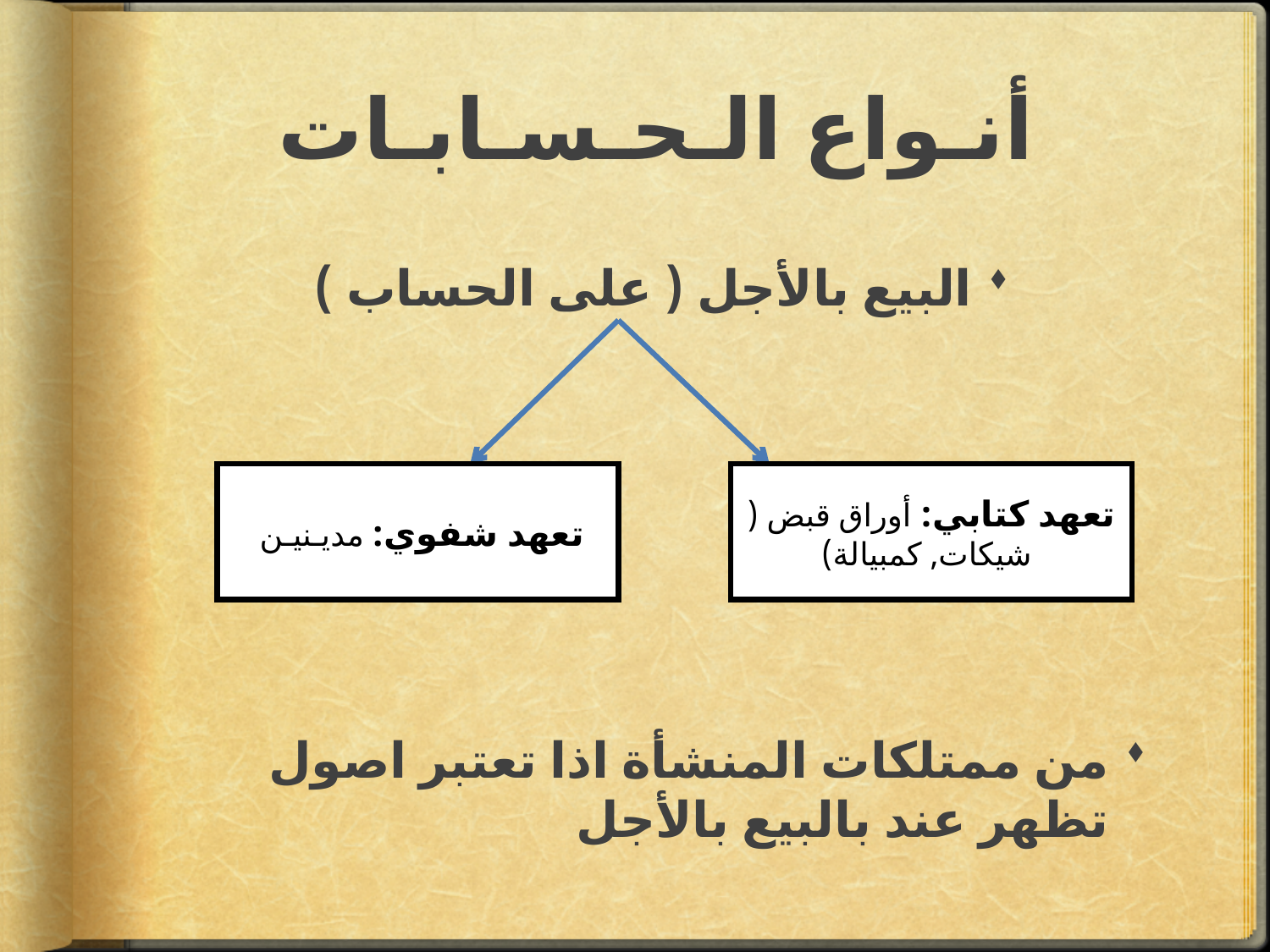

# أنـواع الـحـسـابـات
البيع بالأجل ( على الحساب )

من ممتلكات المنشأة اذا تعتبر اصول تظهر عند بالبيع بالأجل
تعهد شفوي: مديـنيـن
تعهد كتابي: أوراق قبض ( شيكات, كمبيالة)